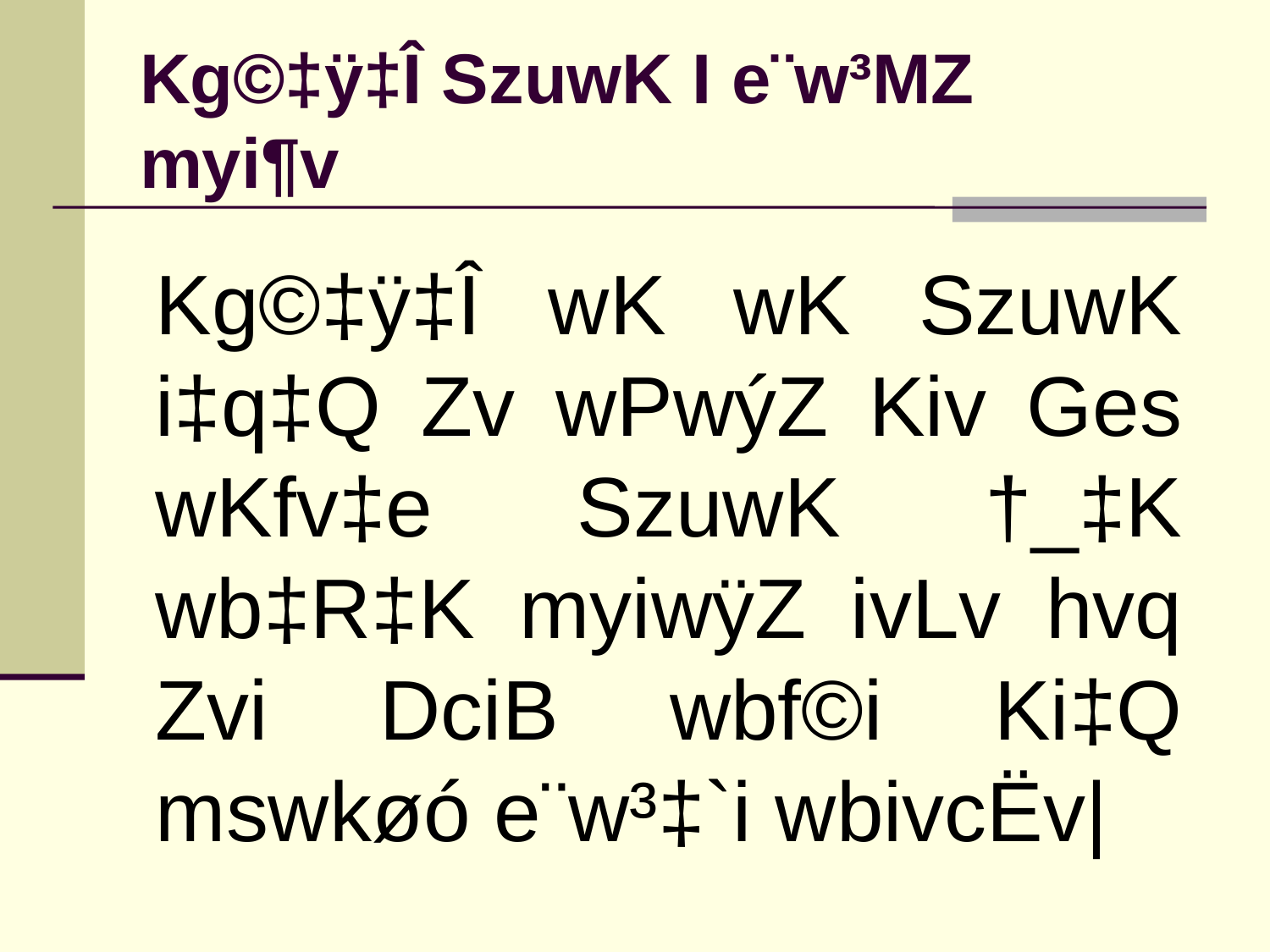

# Kg©‡ÿ‡Î SzuwK I e¨w³MZ myi¶v
	Kg©‡ÿ‡Î wK wK SzuwK i‡q‡Q Zv wPwýZ Kiv Ges wKfv‡e SzuwK †_‡K wb‡R‡K myiwÿZ ivLv hvq Zvi DciB wbf©i Ki‡Q mswkøó e¨w³‡`i wbivcËv|